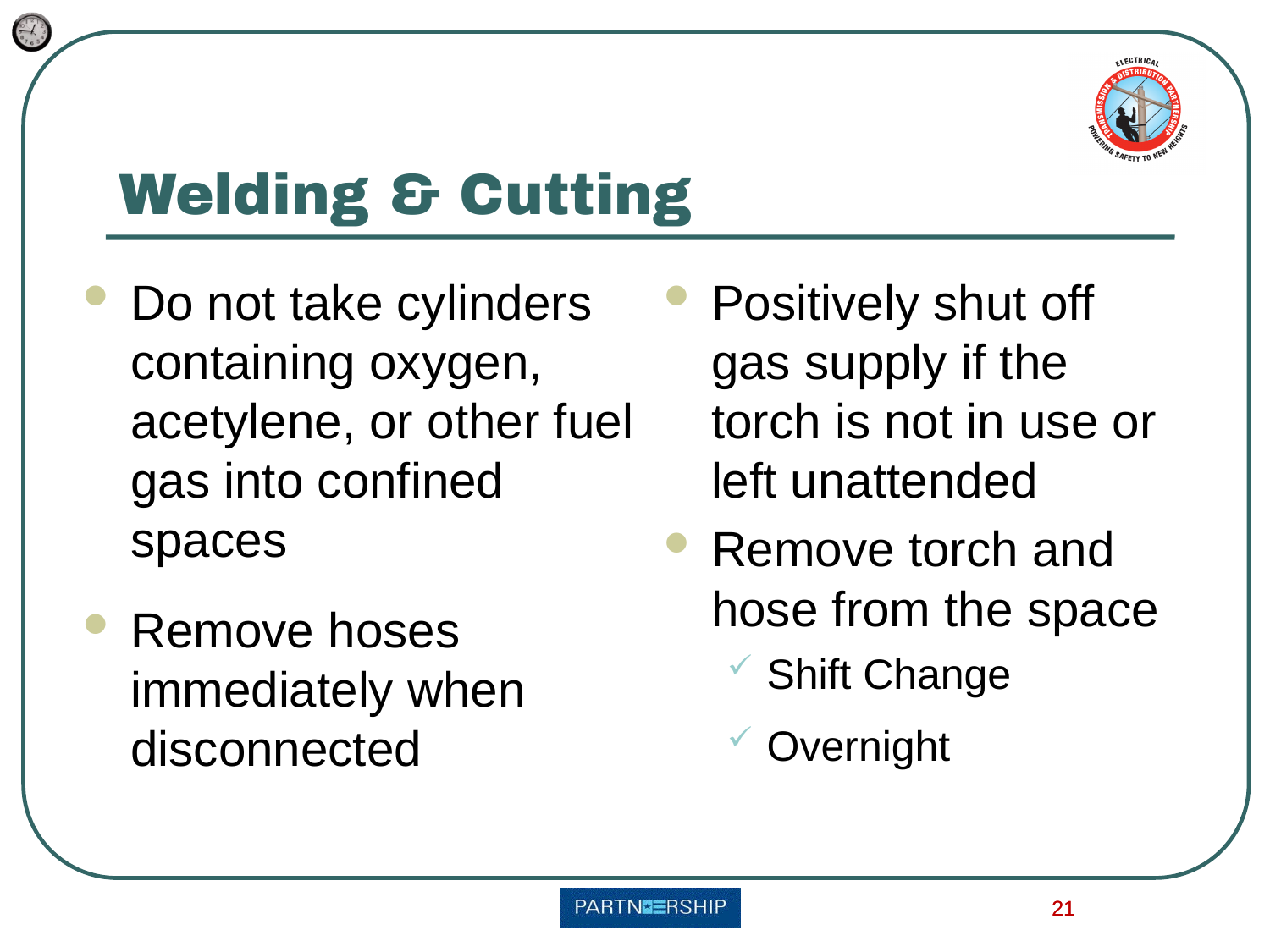

# Welding & Cutting
Do not take cylinders containing oxygen, acetylene, or other fuel gas into confined spaces
Remove hoses immediately when disconnected

Positively shut off gas supply if the torch is not in use or left unattended
Remove torch and hose from the space
Shift Change
Overnight
21
21